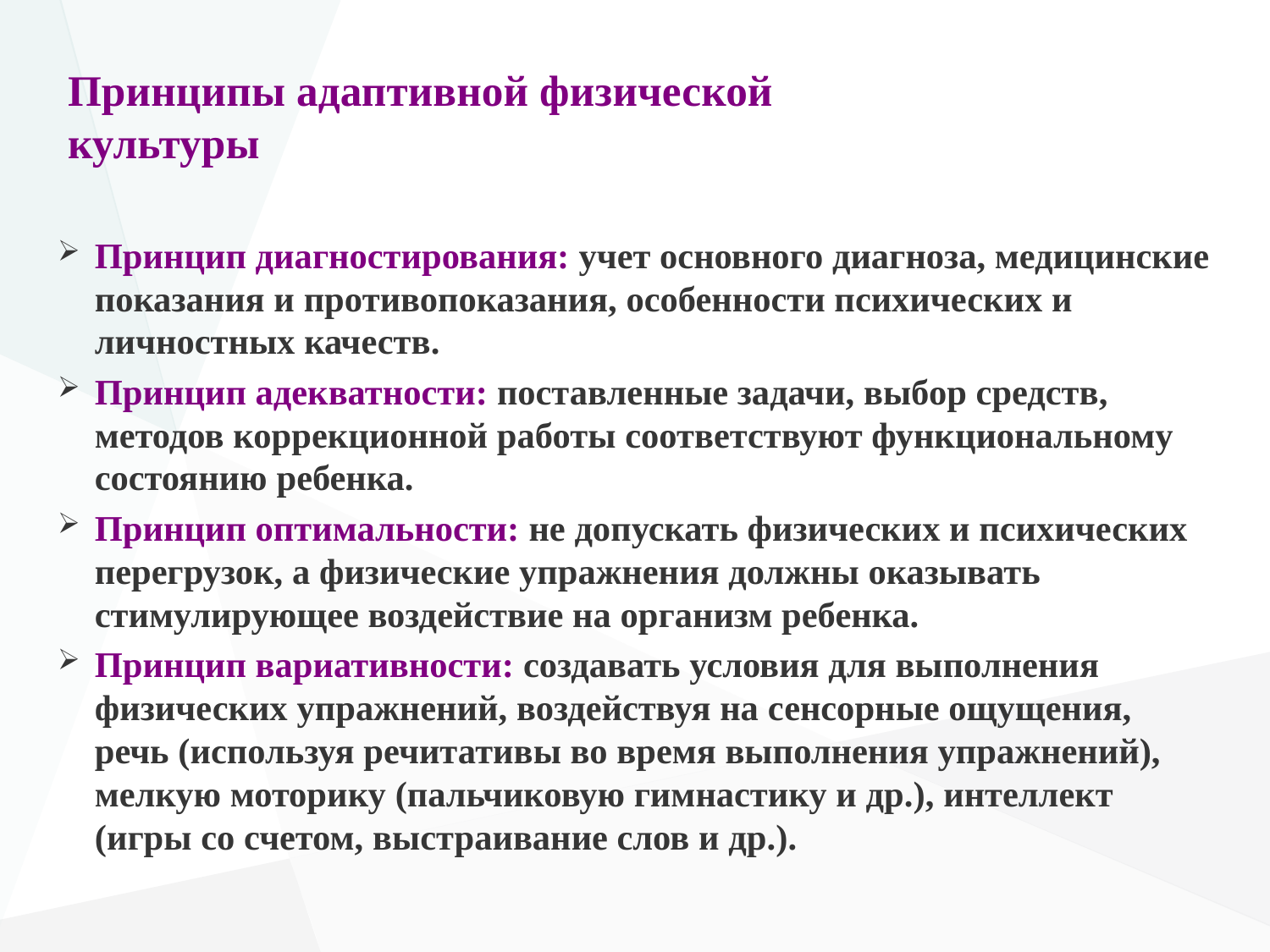

# Принципы адаптивной физической культуры
Принцип диагностирования: учет основного диагноза, медицинские показания и противопоказания, особенности психических и личностных качеств.
Принцип адекватности: поставленные задачи, выбор средств, методов коррекционной работы соответствуют функциональному состоянию ребенка.
Принцип оптимальности: не допускать физических и психических перегрузок, а физические упражнения должны оказывать стимулирующее воздействие на организм ребенка.
Принцип вариативности: создавать условия для выполнения физических упражнений, воздействуя на сенсорные ощущения, речь (используя речитативы во время выполнения упражнений), мелкую моторику (пальчиковую гимнастику и др.), интеллект (игры со счетом, выстраивание слов и др.).